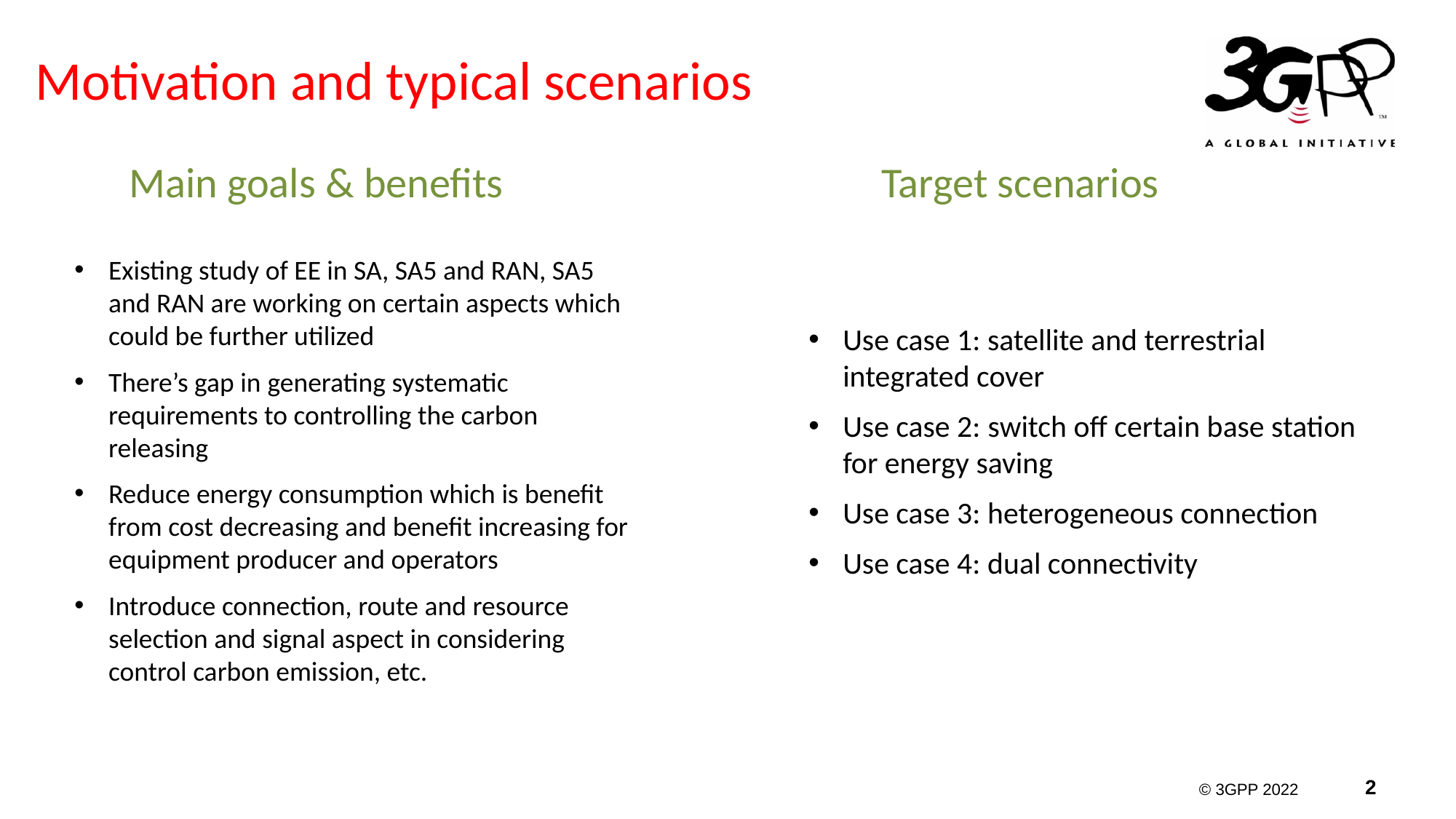

# Motivation and typical scenarios
Main goals & benefits
Target scenarios
Existing study of EE in SA, SA5 and RAN, SA5 and RAN are working on certain aspects which could be further utilized
There’s gap in generating systematic requirements to controlling the carbon releasing
Reduce energy consumption which is benefit from cost decreasing and benefit increasing for equipment producer and operators
Introduce connection, route and resource selection and signal aspect in considering control carbon emission, etc.

Use case 1: satellite and terrestrial integrated cover
Use case 2: switch off certain base station for energy saving
Use case 3: heterogeneous connection
Use case 4: dual connectivity